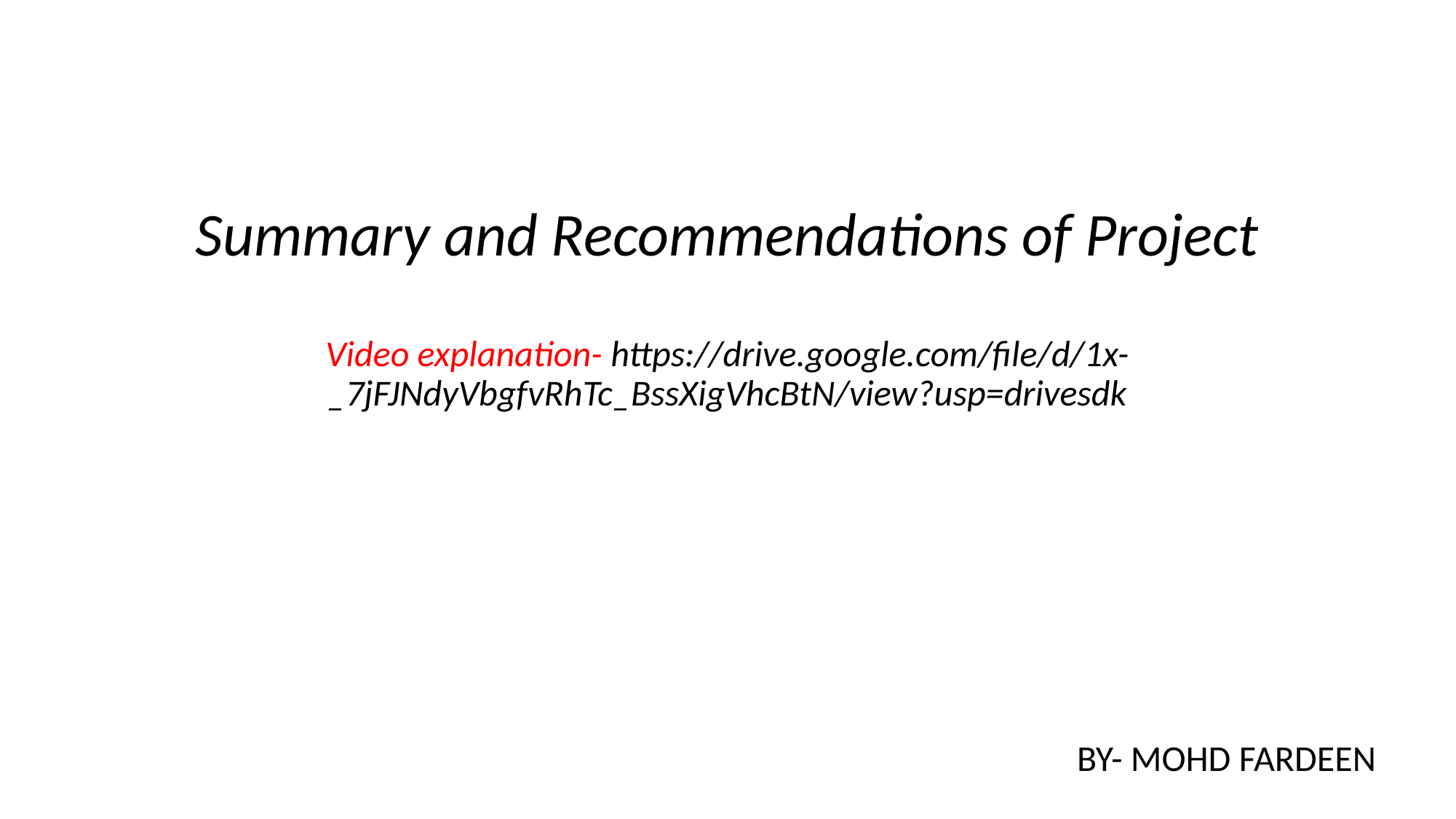

# Summary and Recommendations of Project Video explanation- https://drive.google.com/file/d/1x-_7jFJNdyVbgfvRhTc_BssXigVhcBtN/view?usp=drivesdk
BY- MOHD FARDEEN